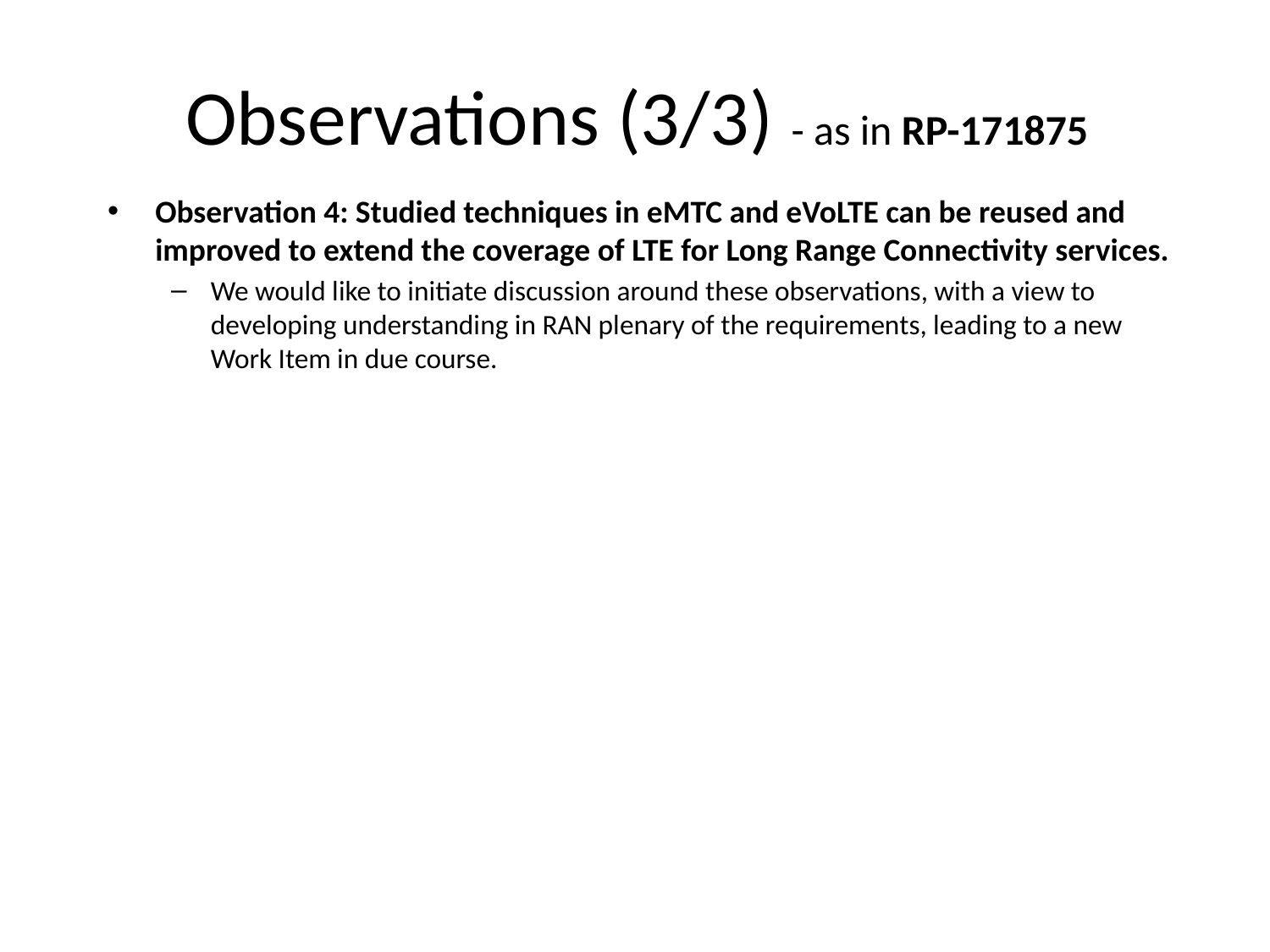

# Observations (3/3) - as in RP-171875
Observation 4: Studied techniques in eMTC and eVoLTE can be reused and improved to extend the coverage of LTE for Long Range Connectivity services.
We would like to initiate discussion around these observations, with a view to developing understanding in RAN plenary of the requirements, leading to a new Work Item in due course.